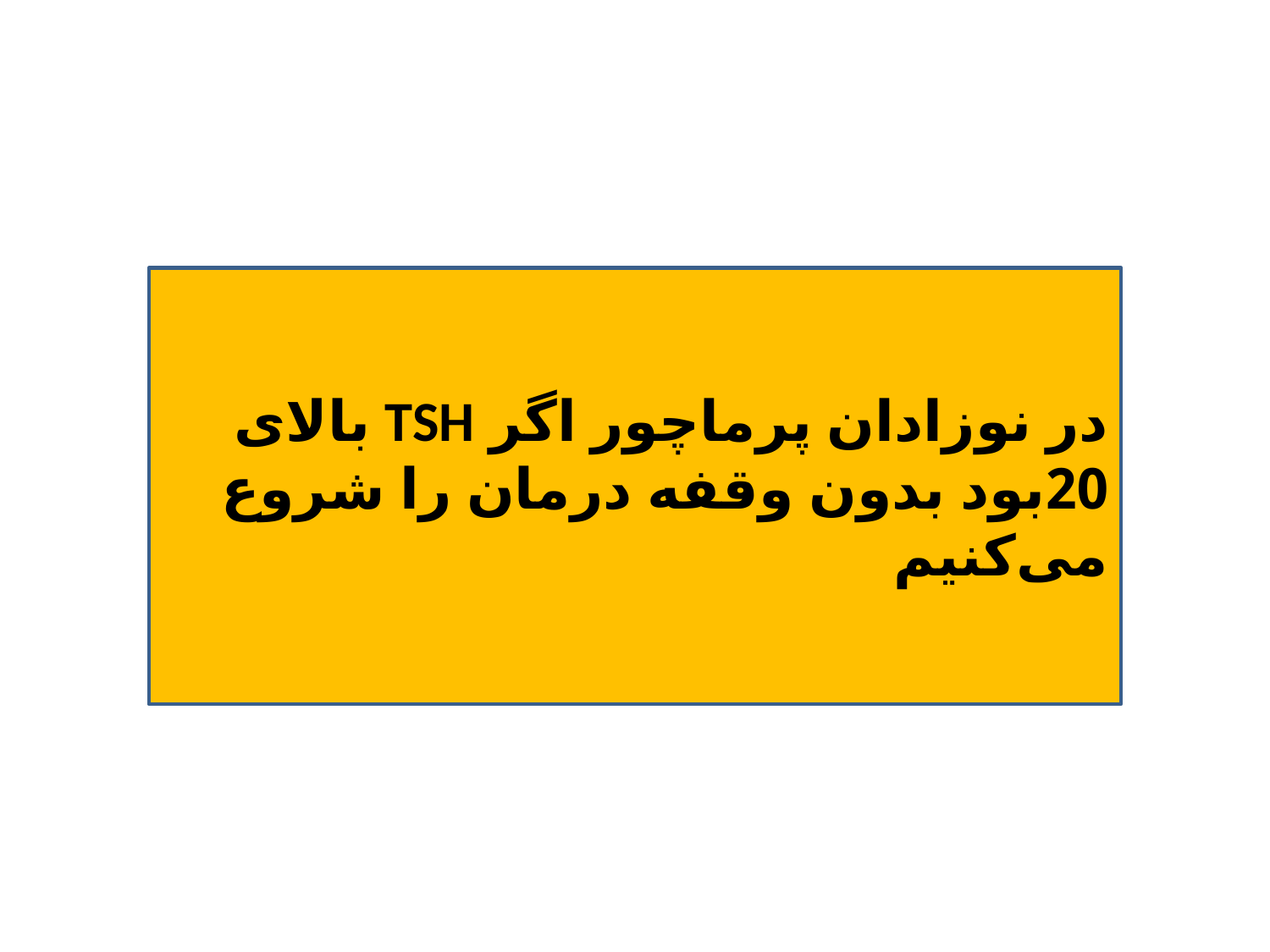

#

در نوزادان پرماچور اگر TSH بالای 20بود بدون وقفه درمان را شروع می‌کنیم